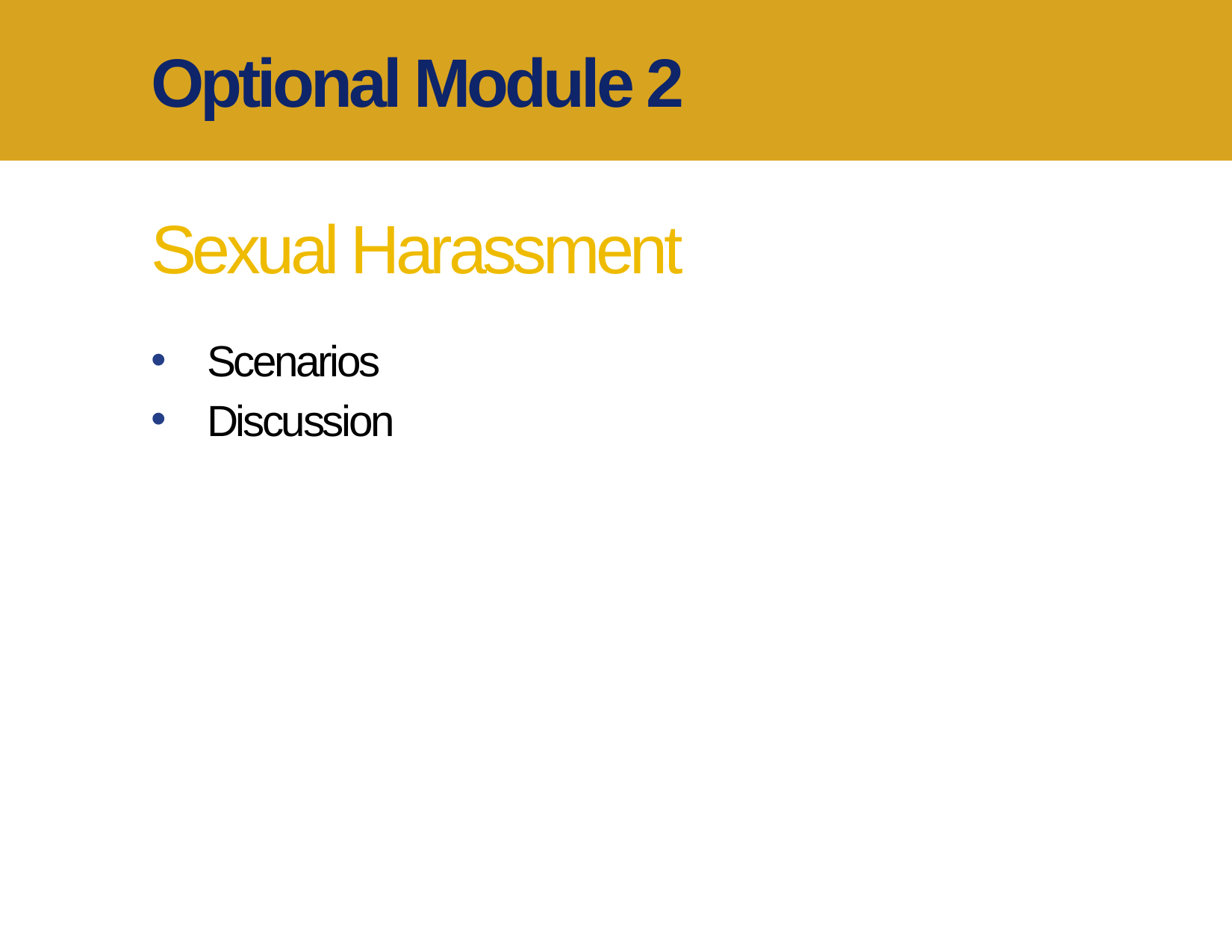

Optional Module 2
Sexual Harassment
Scenarios
Discussion